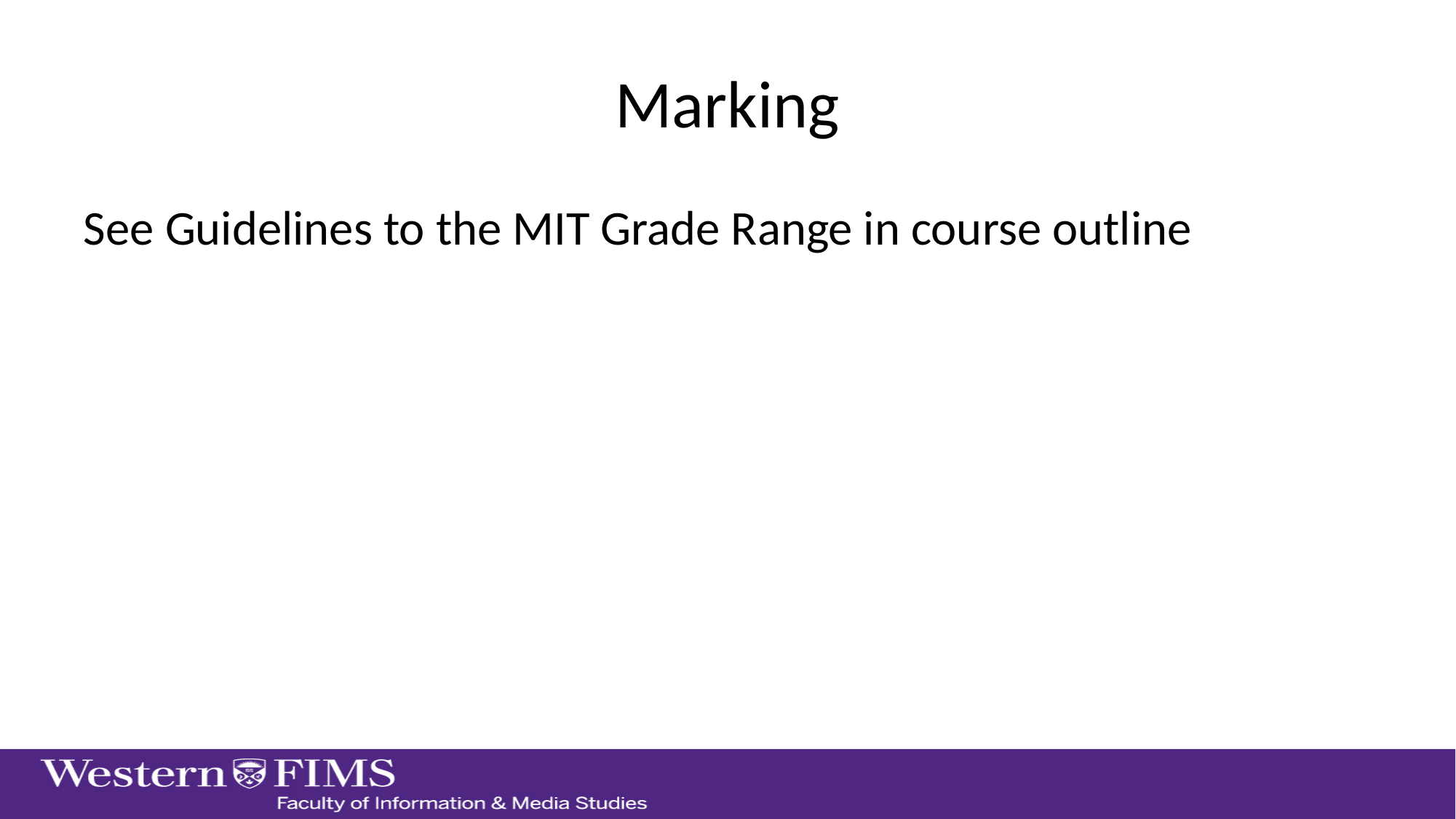

# Marking
See Guidelines to the MIT Grade Range in course outline